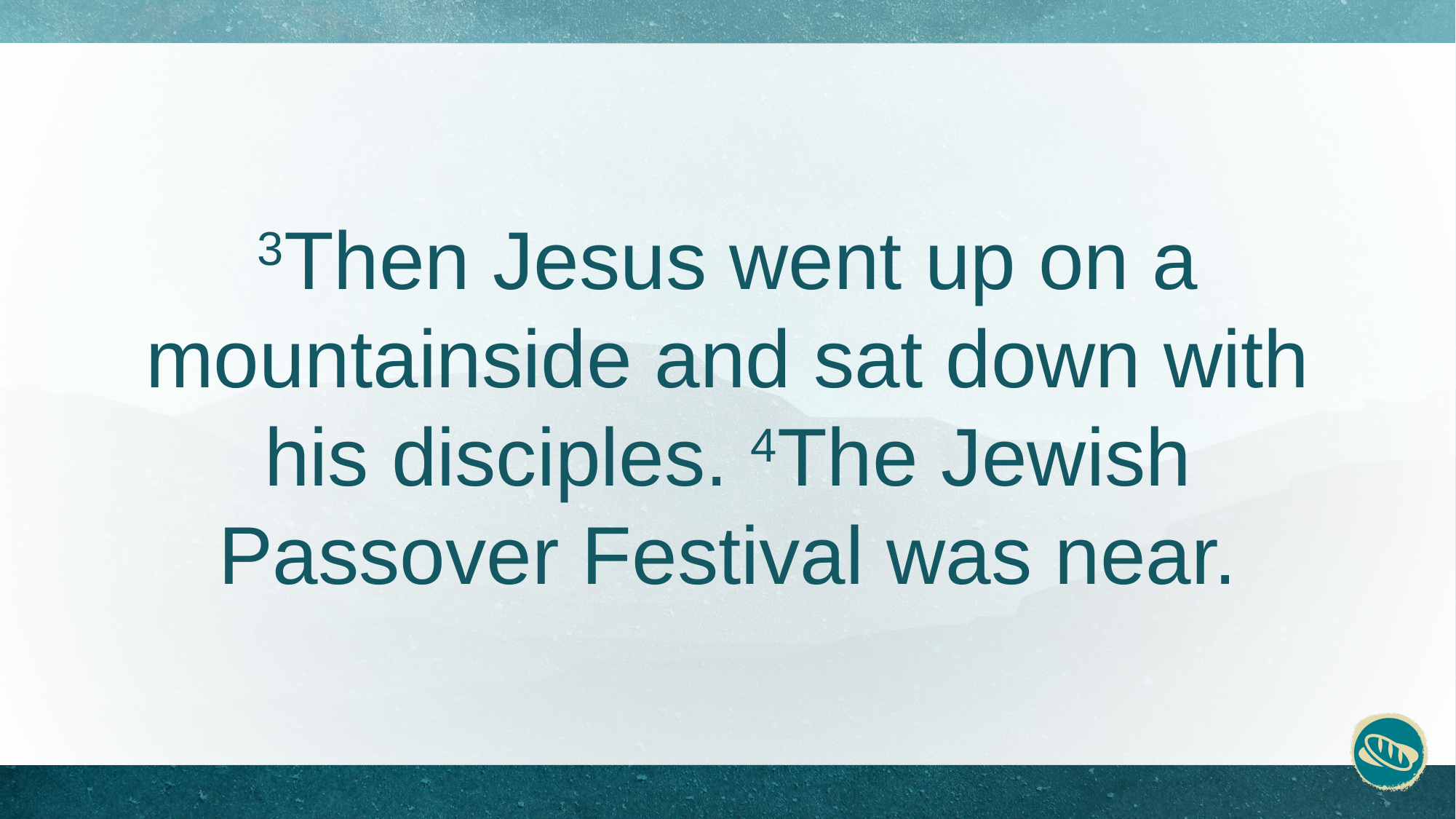

# 3Then Jesus went up on a mountainside and sat down with his disciples. 4The Jewish Passover Festival was near.